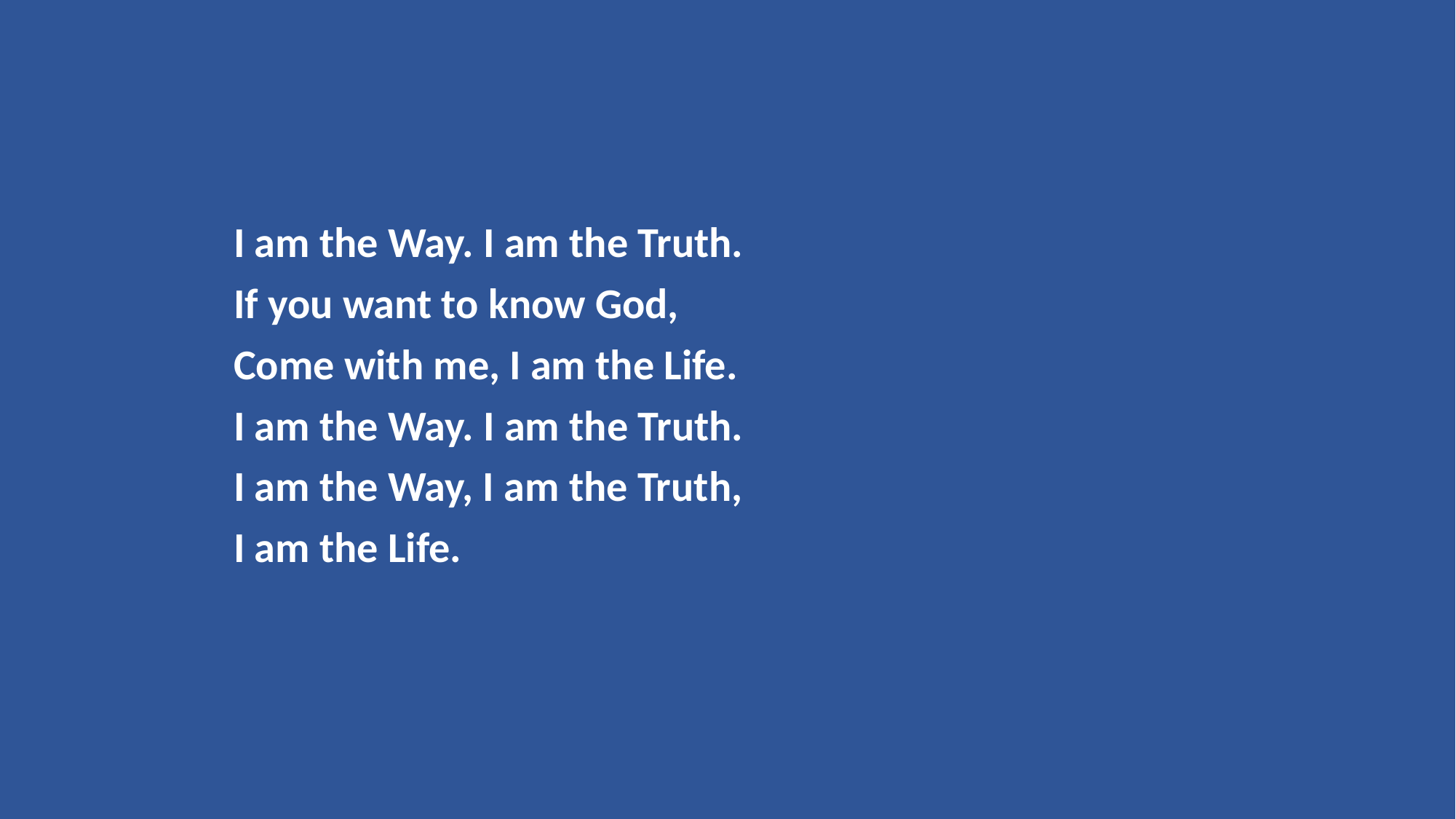

I am the Way. I am the Truth.
If you want to know God,
Come with me, I am the Life.
I am the Way. I am the Truth.
I am the Way, I am the Truth,
I am the Life.